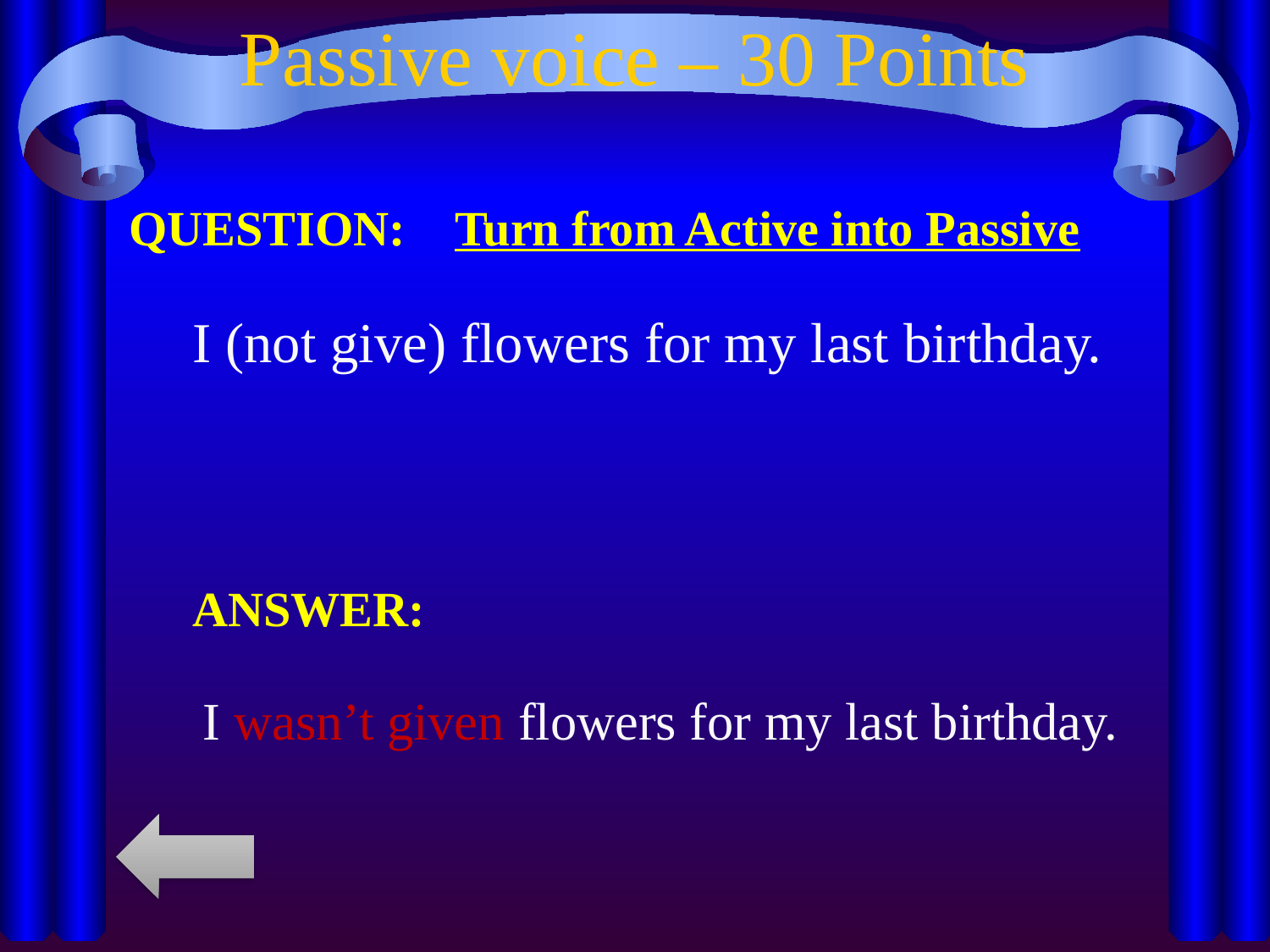

# Passive voice – 30 Points
QUESTION:    Turn from Active into Passive

I (not give) flowers for my last birthday.

ANSWER:

 I wasn’t given flowers for my last birthday.